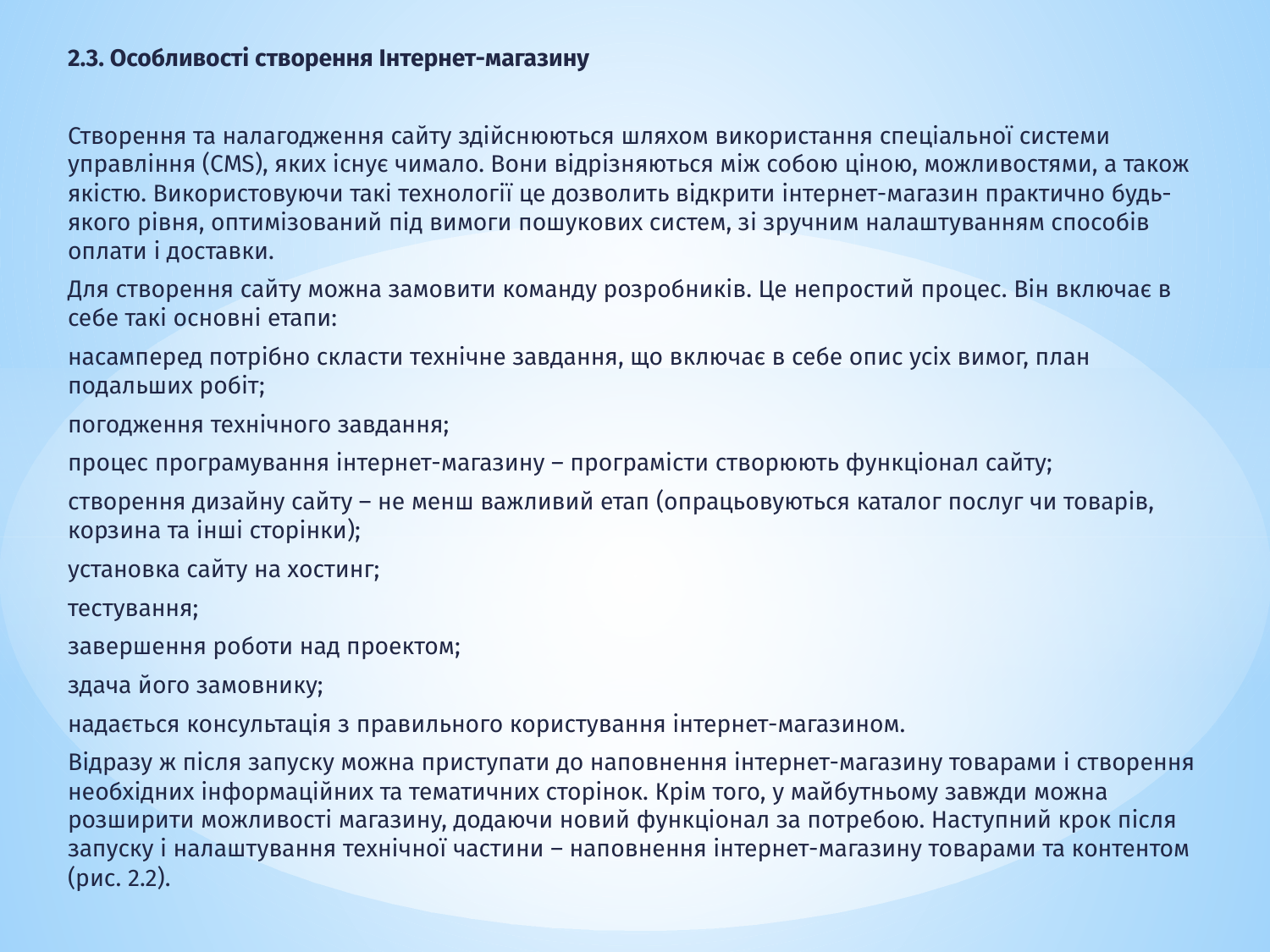

2.3. Особливості створення Інтернет-магазину

Створення та налагодження сайту здійснюються шляхом використання спеціальної системи управління (CMS), яких існує чимало. Вони відрізняються між собою ціною, можливостями, а також якістю. Використовуючи такі технології це дозволить відкрити інтернет-магазин практично будь-якого рівня, оптимізований під вимоги пошукових систем, зі зручним налаштуванням способів оплати і доставки.
Для створення сайту можна замовити команду розробників. Це непростий процес. Він включає в себе такі основні етапи:
насамперед потрібно скласти технічне завдання, що включає в себе опис усіх вимог, план подальших робіт;
погодження технічного завдання;
процес програмування інтернет-магазину – програмісти створюють функціонал сайту;
створення дизайну сайту – не менш важливий етап (опрацьовуються каталог послуг чи товарів, корзина та інші сторінки);
установка сайту на хостинг;
тестування;
завершення роботи над проектом;
здача його замовнику;
надається консультація з правильного користування інтернет-магазином.
Відразу ж після запуску можна приступати до наповнення інтернет-магазину товарами і створення необхідних інформаційних та тематичних сторінок. Крім того, у майбутньому завжди можна розширити можливості магазину, додаючи новий функціонал за потребою. Наступний крок після запуску і налаштування технічної частини – наповнення інтернет-магазину товарами та контентом (рис. 2.2).